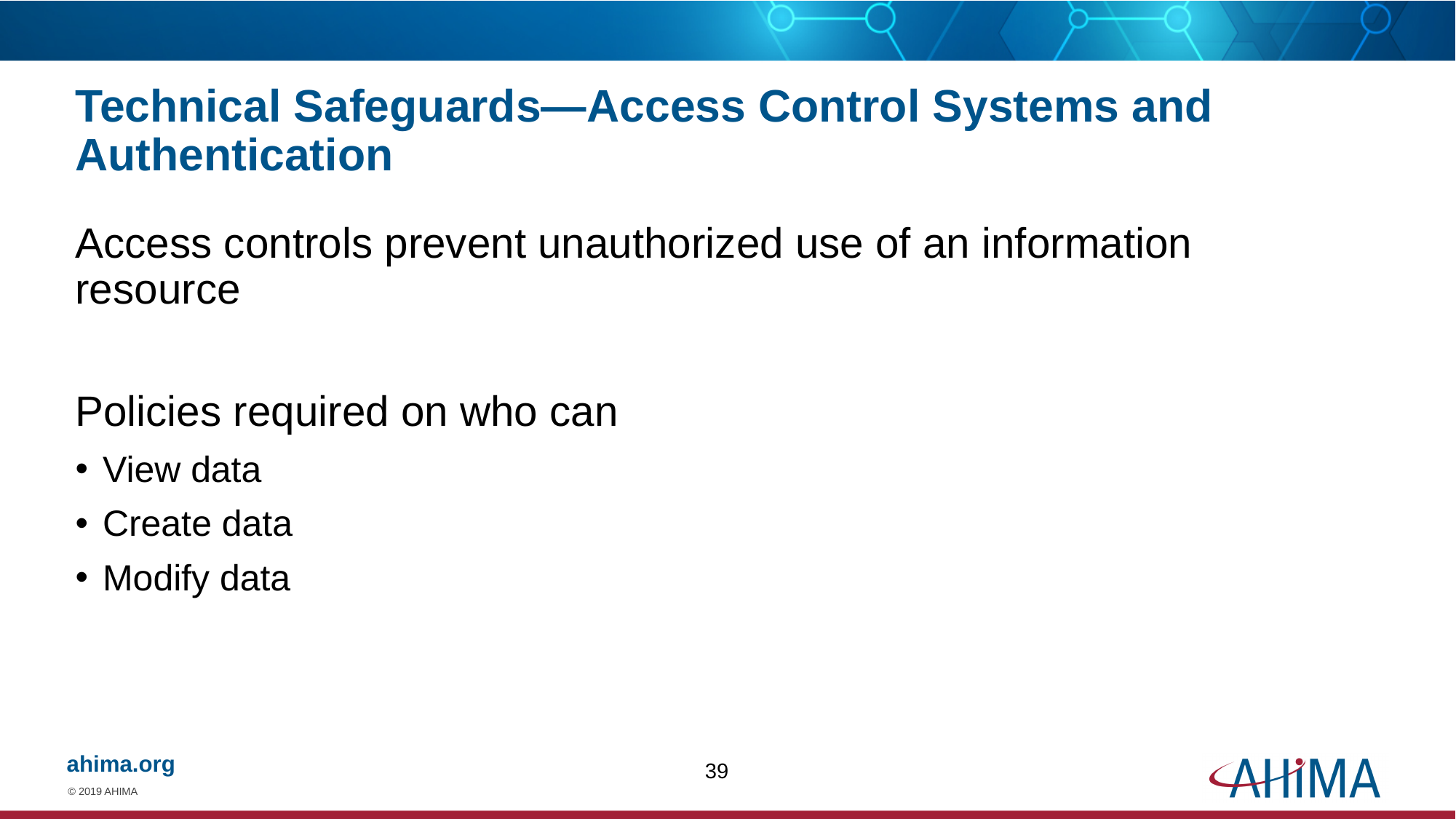

# Technical Safeguards—Access Control Systems and Authentication
Access controls prevent unauthorized use of an information resource

Policies required on who can
View data
Create data
Modify data